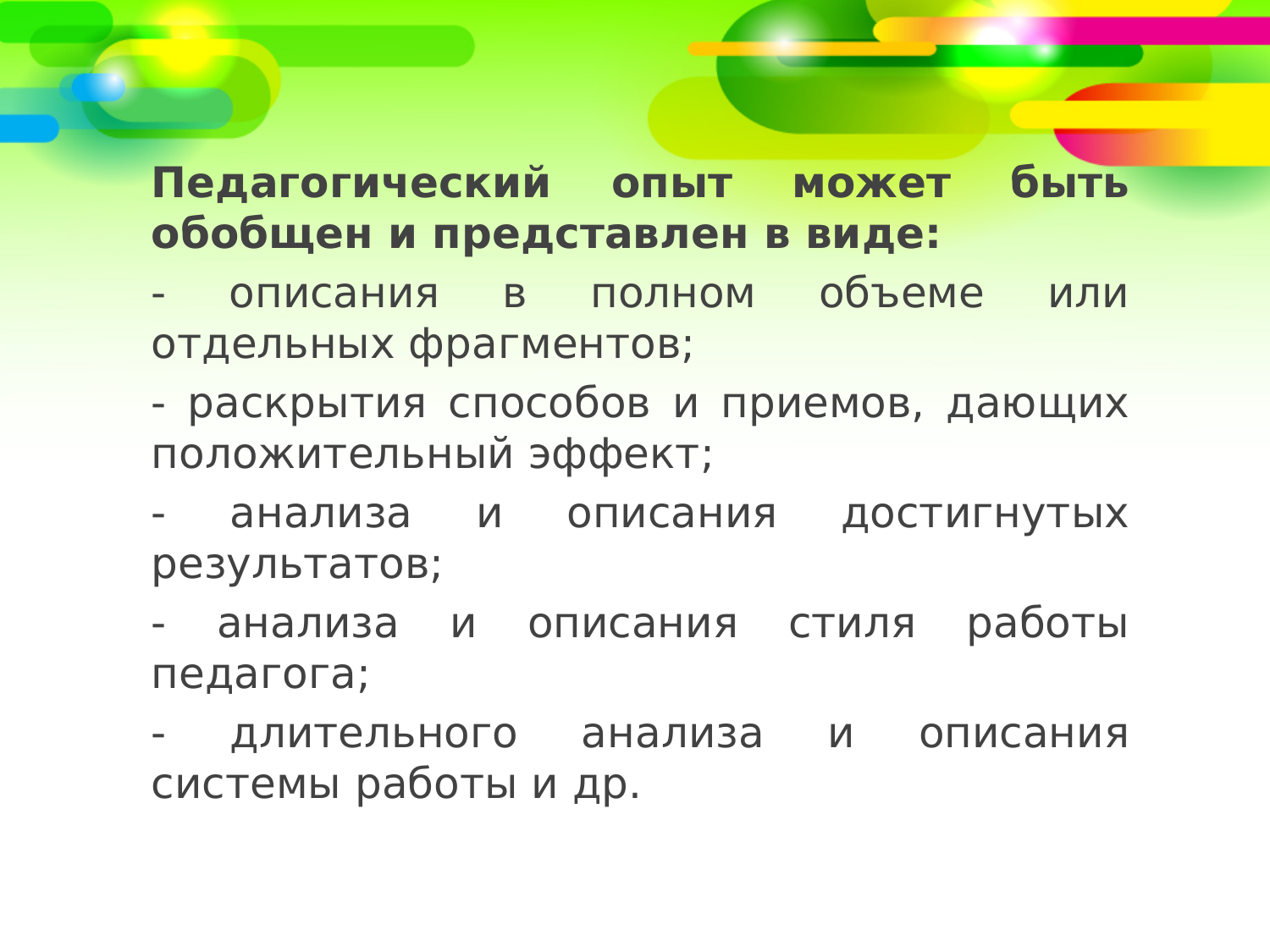

#
Педагогический опыт может быть обобщен и представлен в виде:
- описания в полном объеме или отдельных фрагментов;
- раскрытия способов и приемов, дающих положительный эффект;
- анализа и описания достигнутых результатов;
- анализа и описания стиля работы педагога;
- длительного анализа и описания системы работы и др.